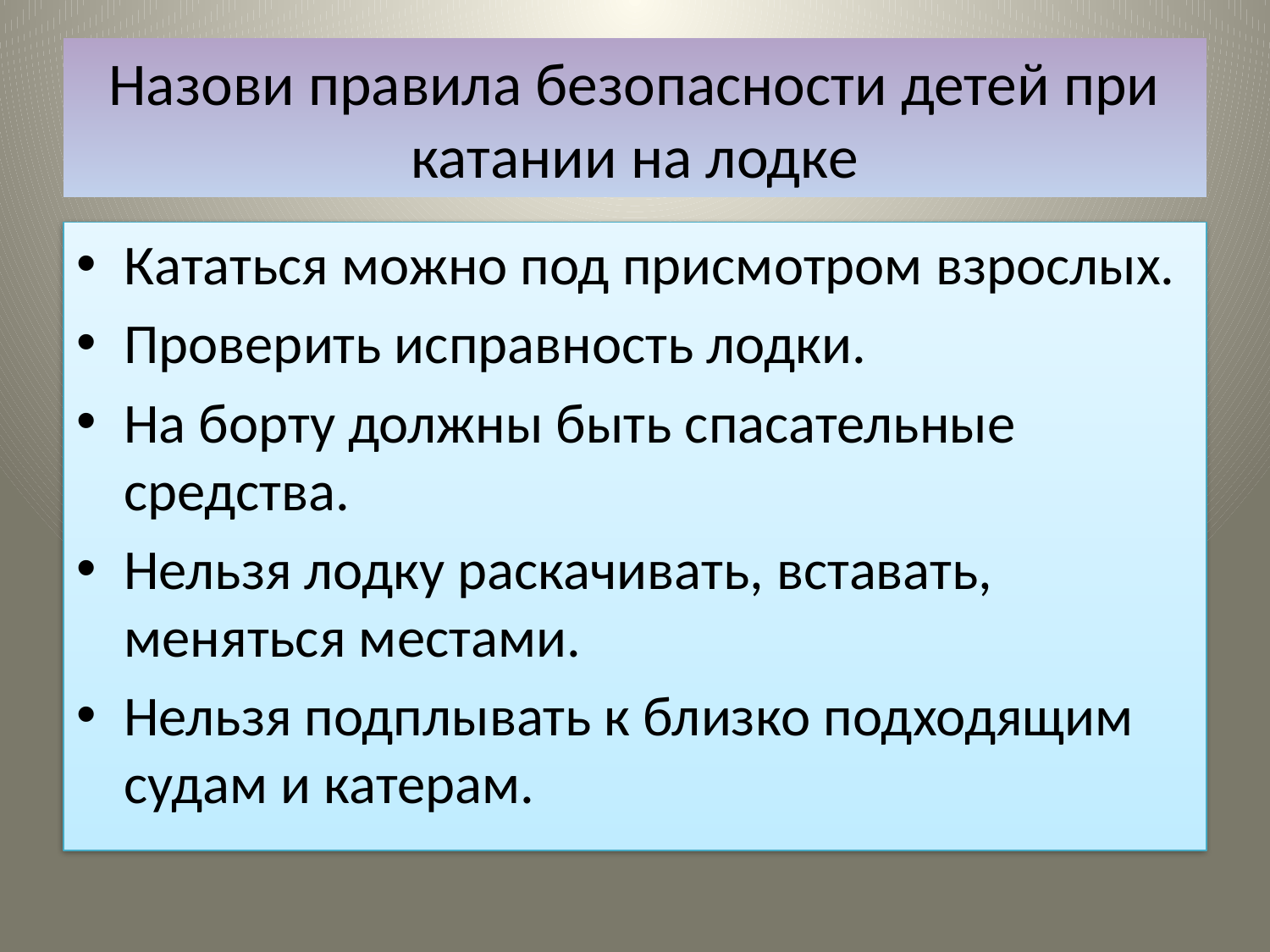

# Назови правила безопасности детей при катании на лодке
Кататься можно под присмотром взрослых.
Проверить исправность лодки.
На борту должны быть спасательные средства.
Нельзя лодку раскачивать, вставать, меняться местами.
Нельзя подплывать к близко подходящим судам и катерам.